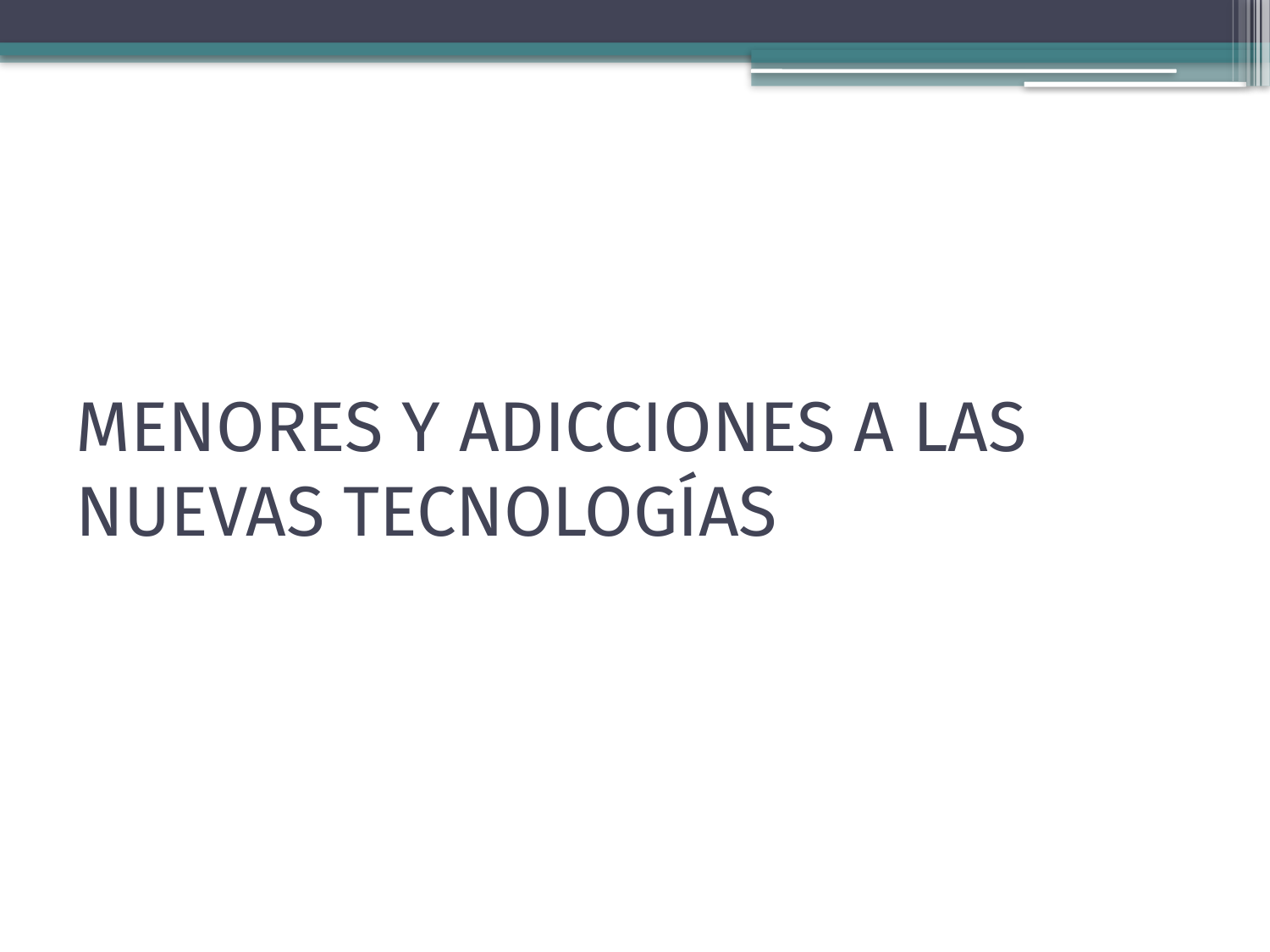

# MENORES Y ADICCIONES A LAS NUEVAS TECNOLOGÍAS